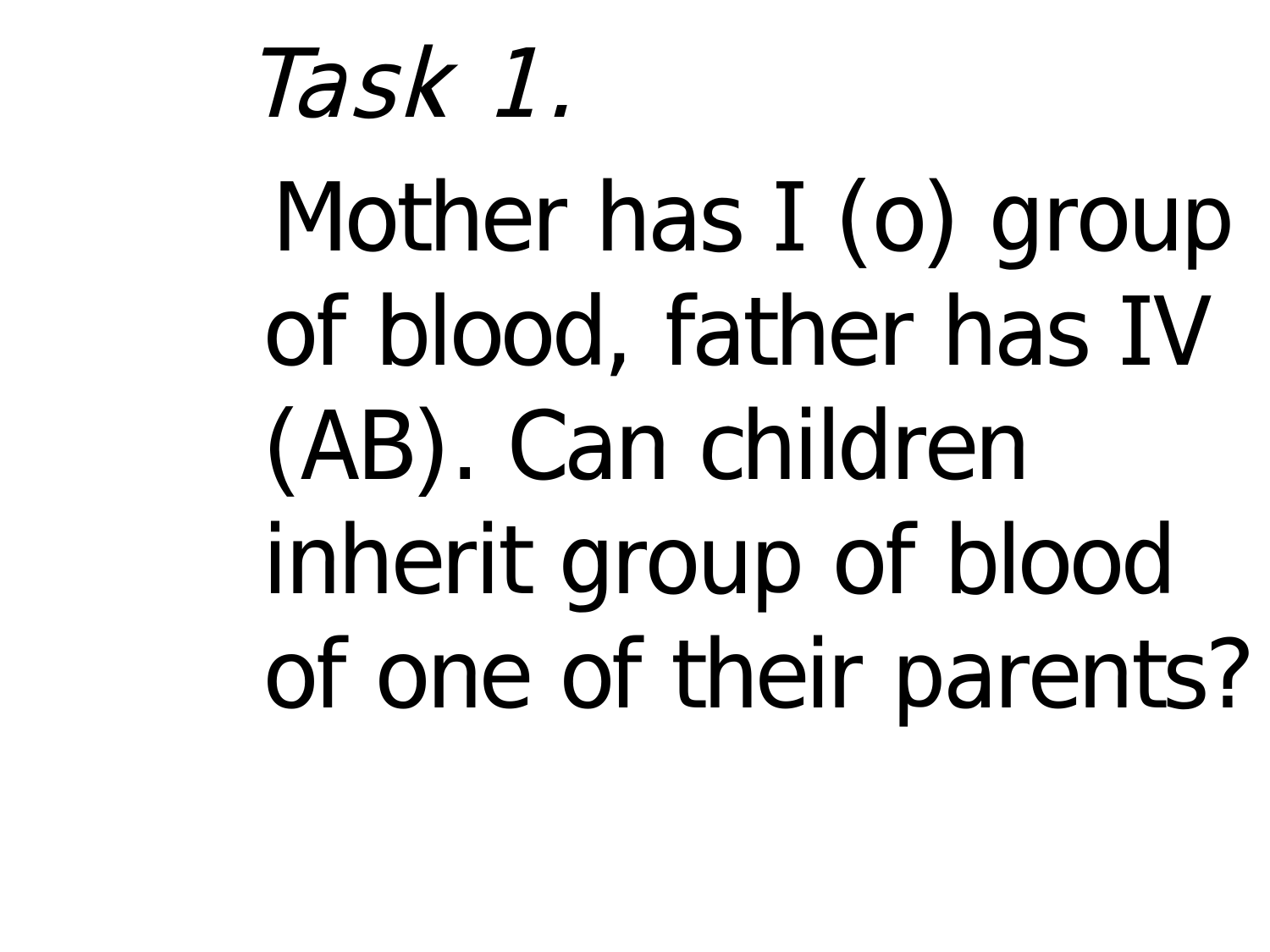

Task 1.
  Mother has I (o) group of blood, father has IV (AB). Can children inherit group of blood of one of their parents?